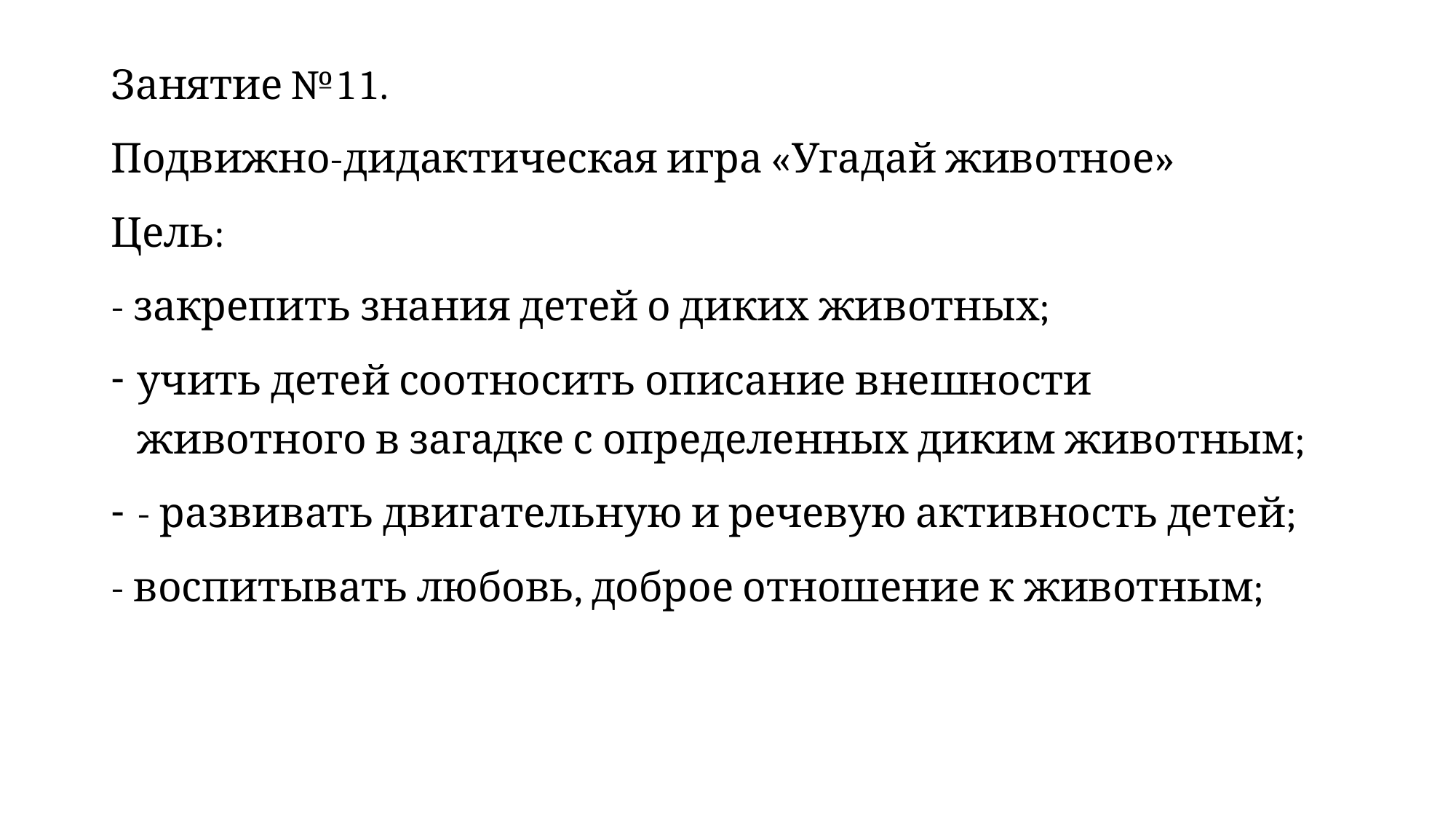

Занятие №11.
Подвижно-дидактическая игра «Угадай животное»
Цель:
- закрепить знания детей о диких животных;
учить детей соотносить описание внешности животного в загадке с определенных диким животным;
- развивать двигательную и речевую активность детей;
- воспитывать любовь, доброе отношение к животным;